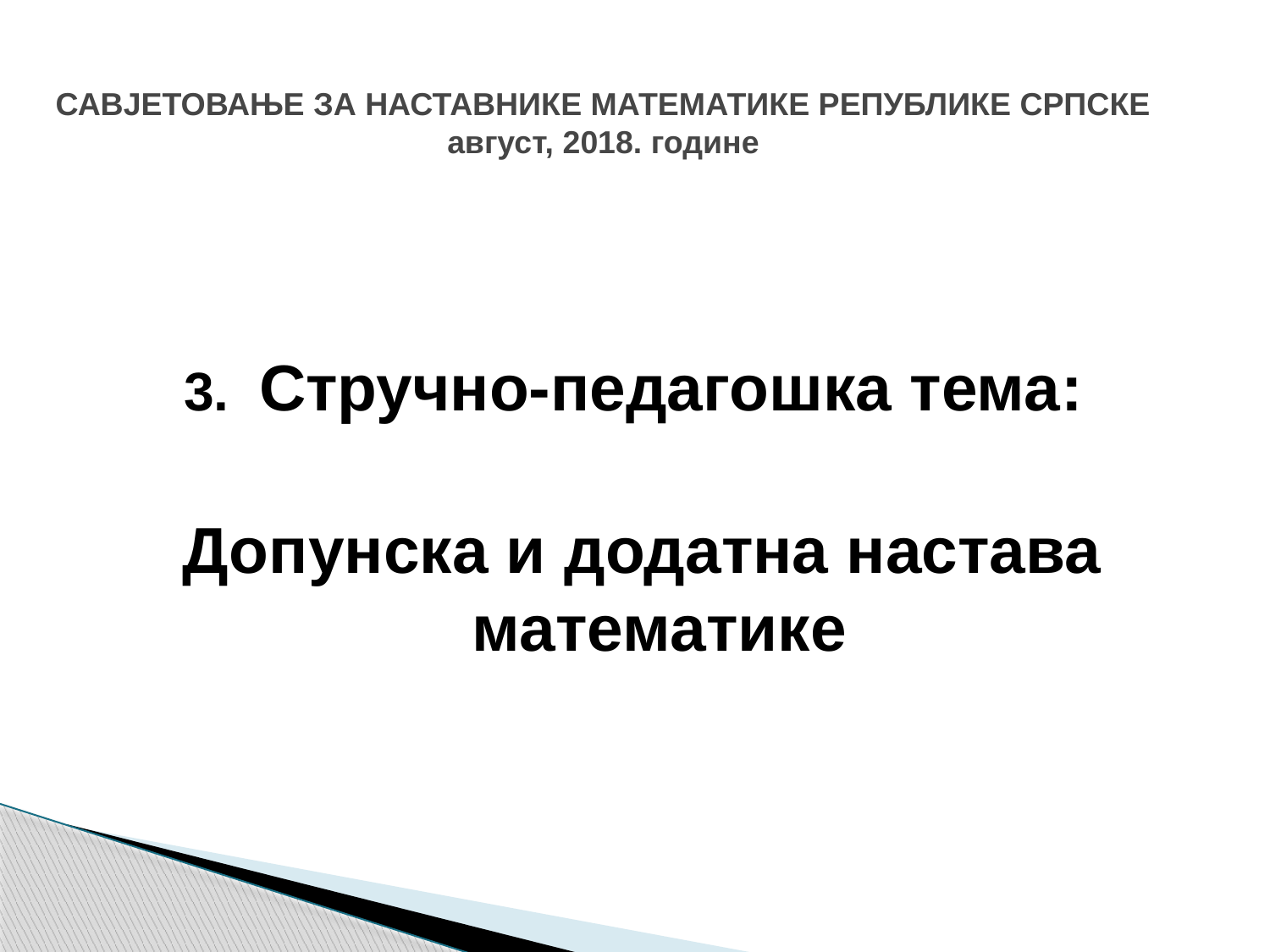

# САВJЕТОВАЊЕ ЗА НАСТАВНИКЕ МАТЕМАТИКЕ РЕПУБЛИКЕ СРПСКЕ август, 2018. године

3.  Стручно-педагошка тема:

Допунска и додатна настава математике